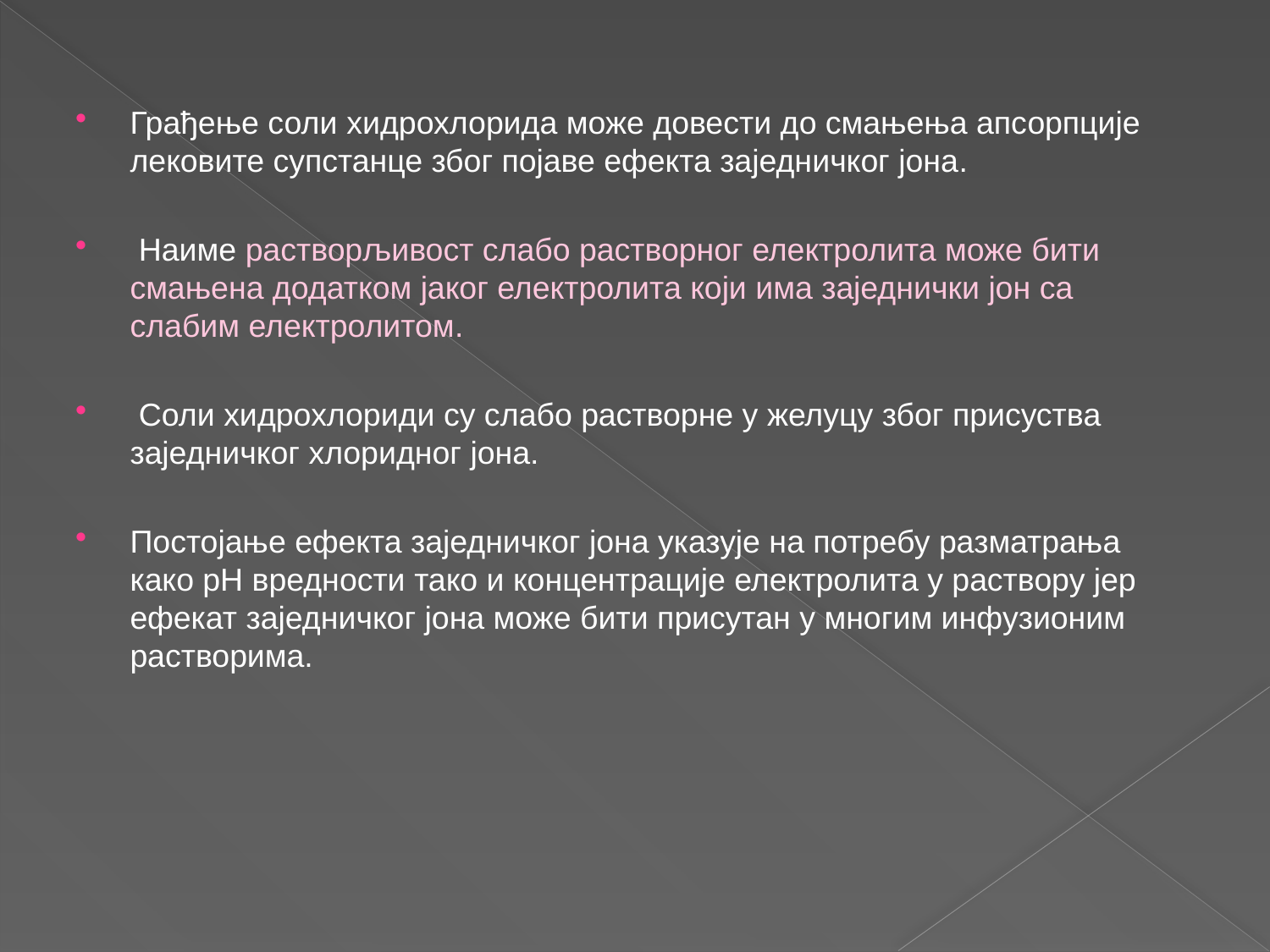

Грађење соли хидрохлорида може довести до смањења апсорпције лековите супстанце због појаве ефекта заједничког јона.

 Наиме растворљивост слабо растворног електролита може бити смањена додатком јаког електролита који има заједнички јон са слабим електролитом.

 Соли хидрохлориди су слабо растворне у желуцу због присуства заједничког хлоридног јона.

Постојање ефекта заједничког јона указује на потребу разматрања како pH вредности тако и концентрације електролита у раствору јер ефекат заједничког јона може бити присутан у многим инфузионим растворима.